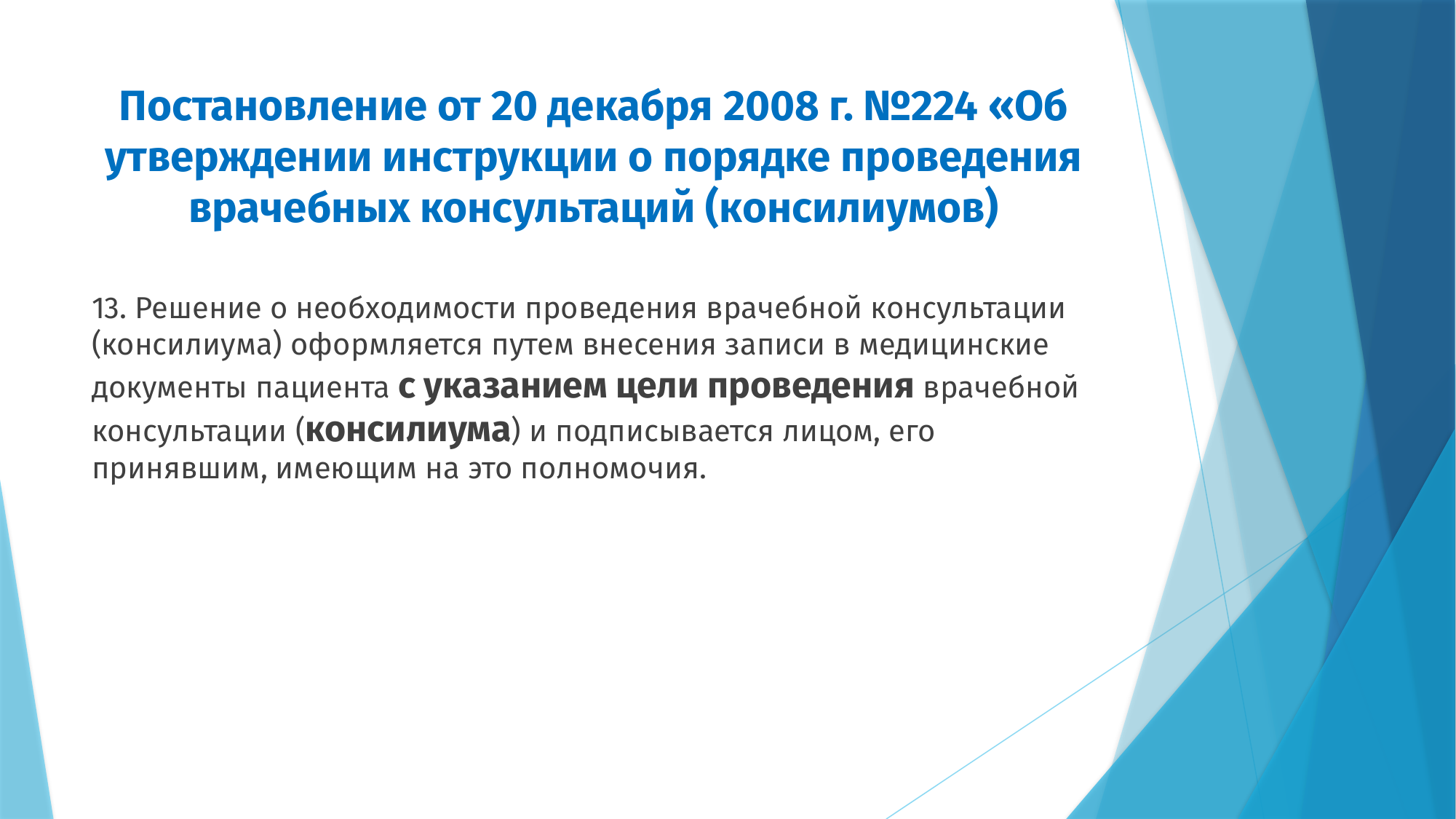

# Постановление от 20 декабря 2008 г. №224 «Об утверждении инструкции о порядке проведения врачебных консультаций (консилиумов)
13. Решение о необходимости проведения врачебной консультации (консилиума) оформляется путем внесения записи в медицинские документы пациента с указанием цели проведения врачебной консультации (консилиума) и подписывается лицом, его принявшим, имеющим на это полномочия.